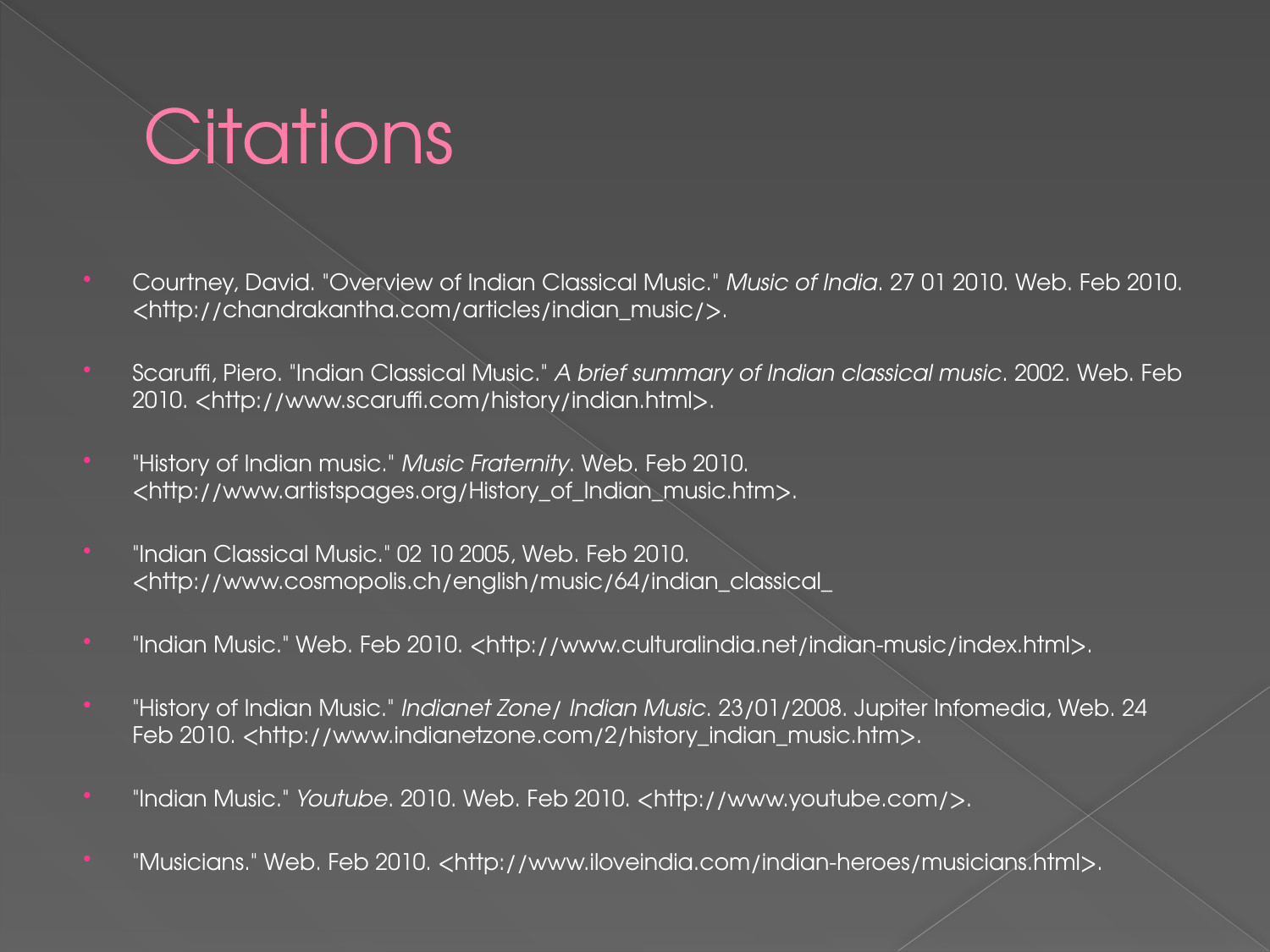

# Citations
Courtney, David. "Overview of Indian Classical Music." Music of India. 27 01 2010. Web. Feb 2010. <http://chandrakantha.com/articles/indian_music/>.

Scaruffi, Piero. "Indian Classical Music." A brief summary of Indian classical music. 2002. Web. Feb 2010. <http://www.scaruffi.com/history/indian.html>.

"History of Indian music." Music Fraternity. Web. Feb 2010. <http://www.artistspages.org/History_of_Indian_music.htm>.

"Indian Classical Music." 02 10 2005, Web. Feb 2010. <http://www.cosmopolis.ch/english/music/64/indian_classical_

"Indian Music." Web. Feb 2010. <http://www.culturalindia.net/indian-music/index.html>.

"History of Indian Music." Indianet Zone/ Indian Music. 23/01/2008. Jupiter Infomedia, Web. 24 Feb 2010. <http://www.indianetzone.com/2/history_indian_music.htm>.

"Indian Music." Youtube. 2010. Web. Feb 2010. <http://www.youtube.com/>.

"Musicians." Web. Feb 2010. <http://www.iloveindia.com/indian-heroes/musicians.html>.